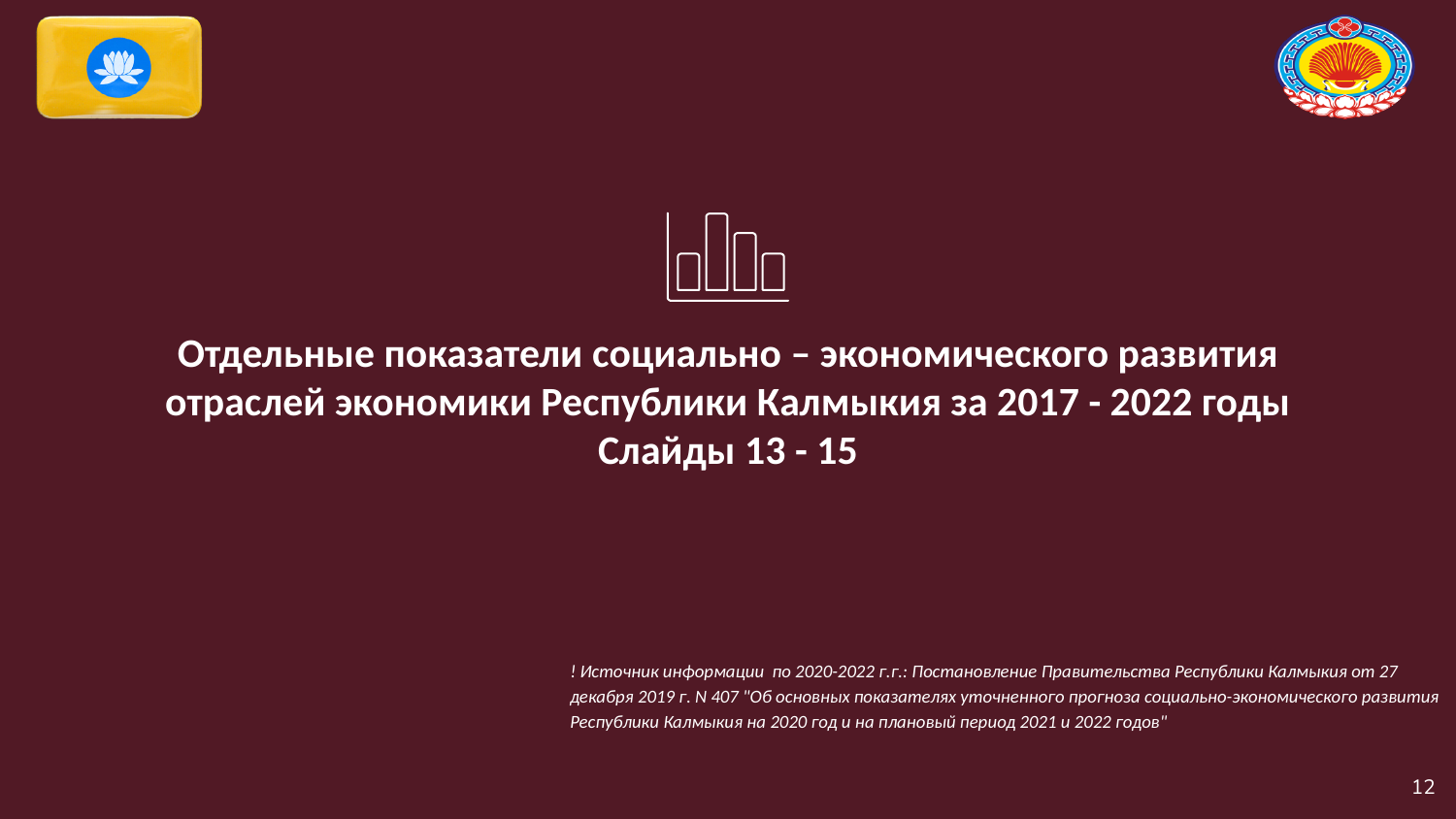

Отдельные показатели социально – экономического развития отраслей экономики Республики Калмыкия за 2017 - 2022 годы
Слайды 13 - 15
! Источник информации  по 2020-2022 г.г.: Постановление Правительства Республики Калмыкия от 27 декабря 2019 г. N 407 "Об основных показателях уточненного прогноза социально-экономического развития Республики Калмыкия на 2020 год и на плановый период 2021 и 2022 годов"
12